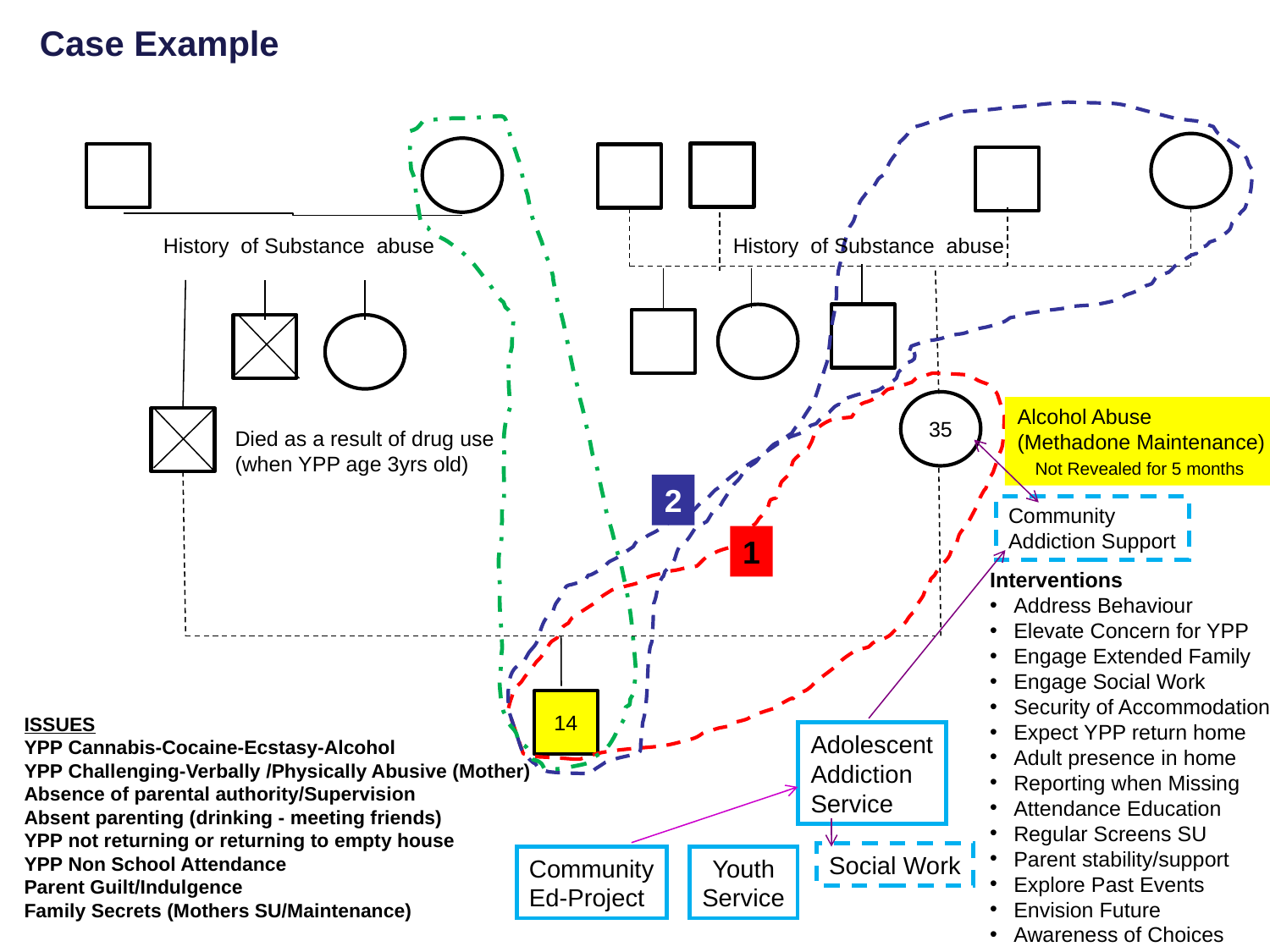

Case Example

History  of Substance  abuse
History  of Substance  abuse

35
Alcohol Abuse
(Methadone Maintenance)
   Not Revealed for 5 months

Died as a result of drug use
(when YPP age 3yrs old)
2
Community
Addiction Support
1
Interventions
Address Behaviour
Elevate Concern for YPP
Engage Extended Family
Engage Social Work
Security of Accommodation
Expect YPP return home
Adult presence in home
Reporting when Missing
Attendance Education
Regular Screens SU
Parent stability/support
Explore Past Events
Envision Future
Awareness of Choices
14
ISSUES
YPP Cannabis-Cocaine-Ecstasy-Alcohol
YPP Challenging-Verbally /Physically Abusive (Mother)
Absence of parental authority/Supervision
Absent parenting (drinking - meeting friends)
YPP not returning or returning to empty house
YPP Non School Attendance
Parent Guilt/Indulgence
Family Secrets (Mothers SU/Maintenance)
Adolescent
Addiction
Service
Social Work
Community
Ed-Project
Youth
Service